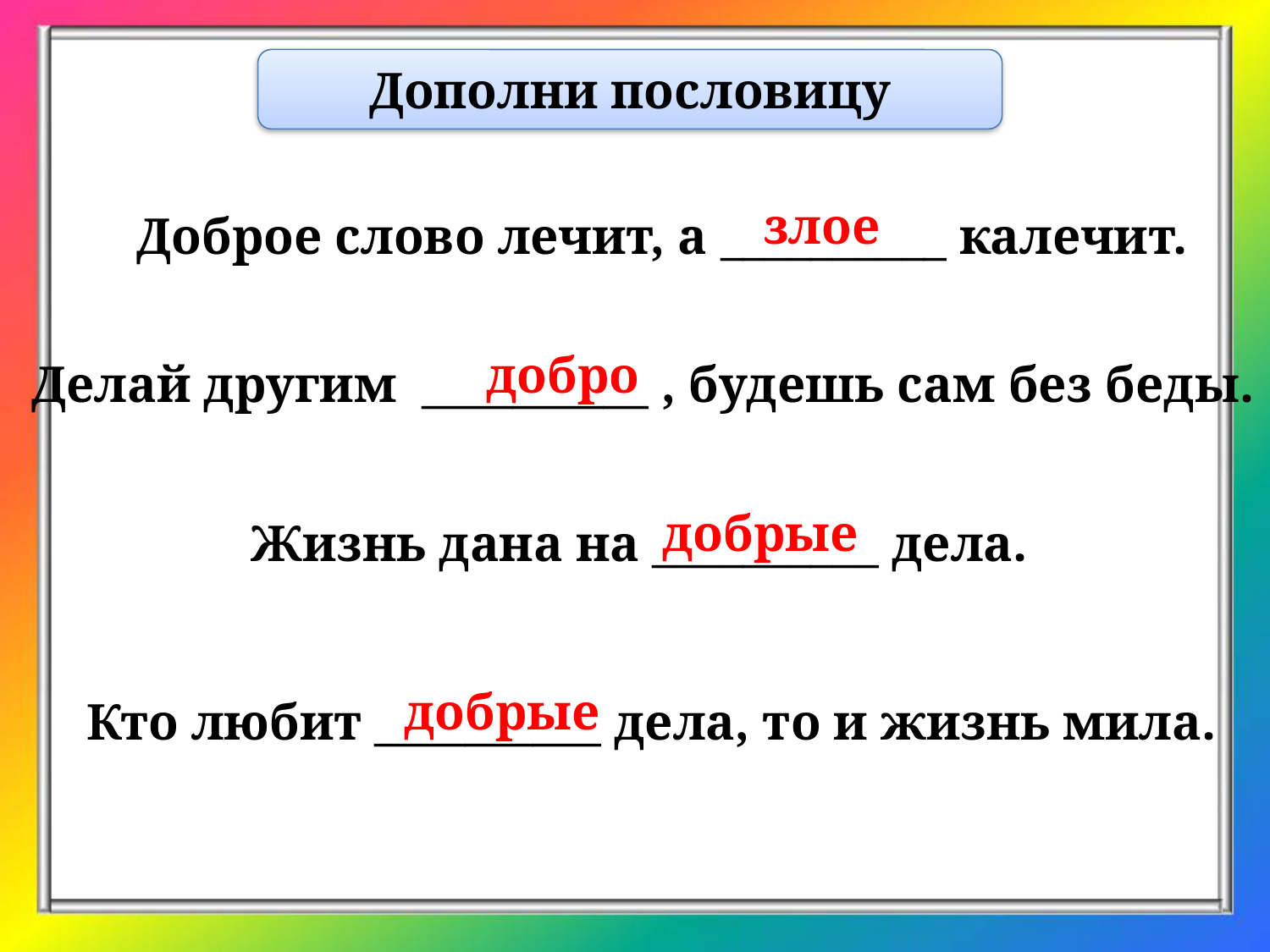

Дополни пословицу
злое
Доброе слово лечит, а __________ калечит.
добро
Делай другим  __________ , будешь сам без беды.
добрые
Жизнь дана на __________ дела.
добрые
Кто любит __________ дела, то и жизнь мила.